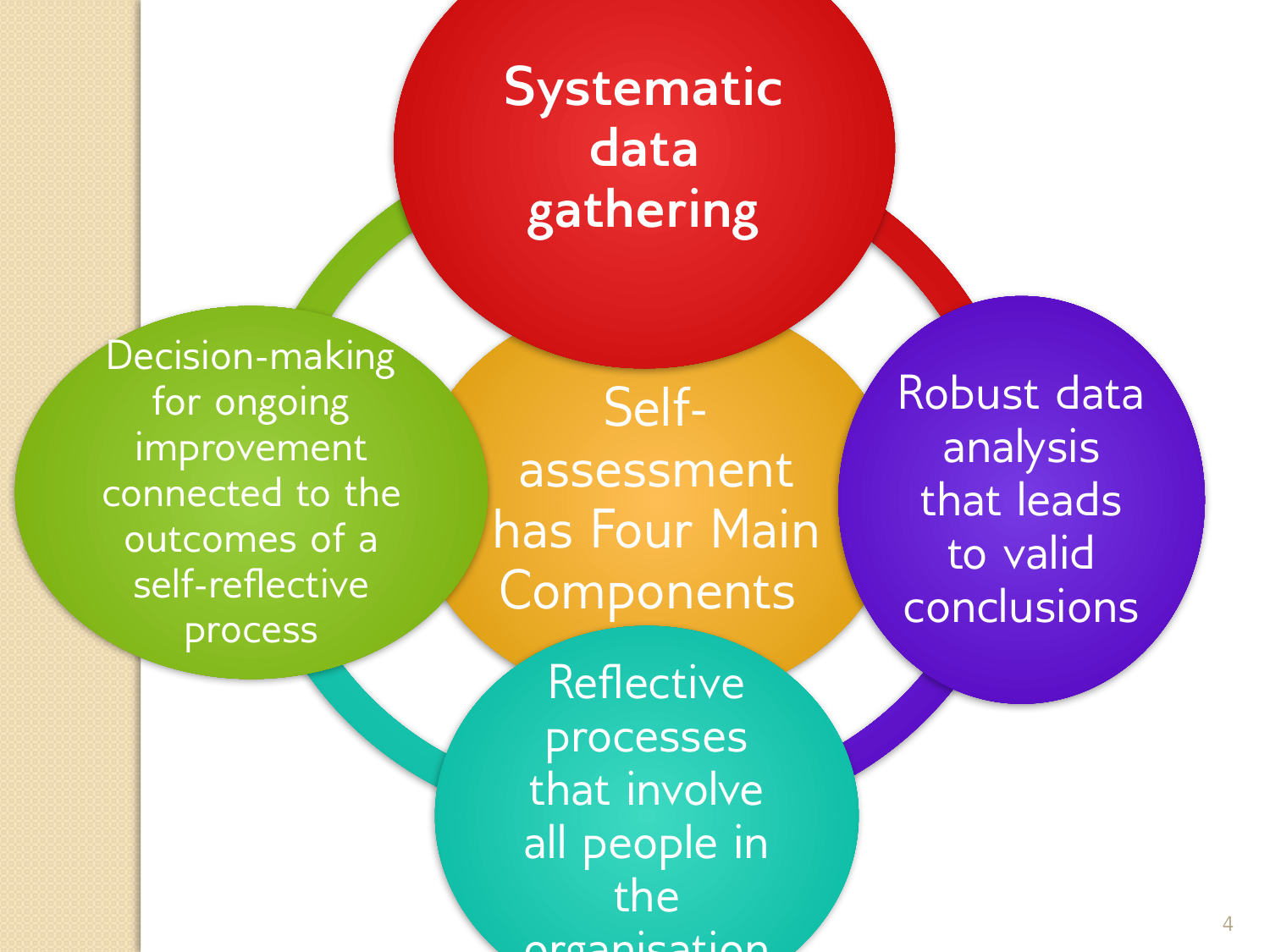

Self- assessment has Four Main Components
Systematic data gathering
Robust data analysis that leads to valid conclusions
Reflective processes that involve all people in the organisation
Decision-making for ongoing improvement connected to the outcomes of a self-reflective process

4